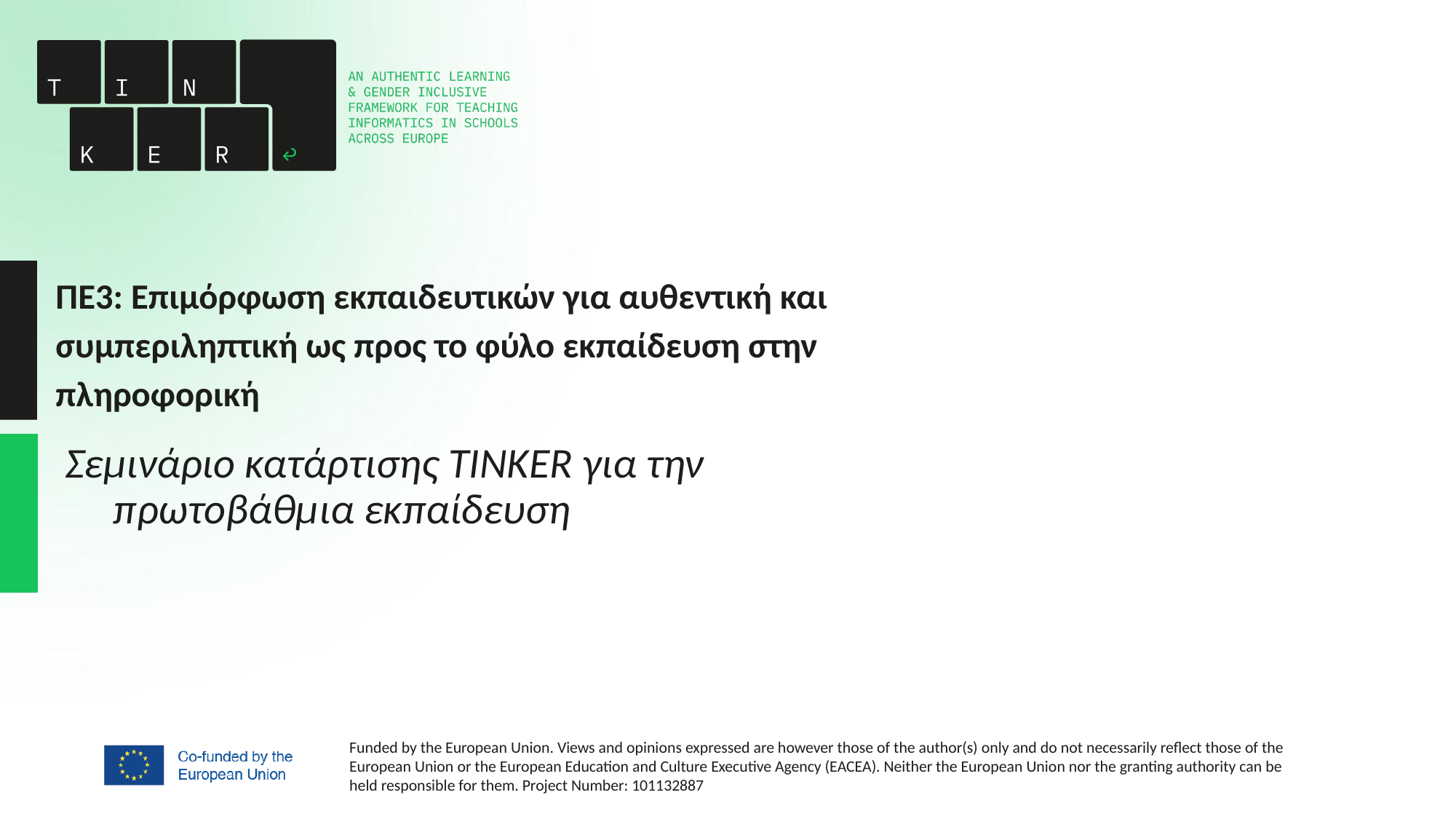

# ΠΕ3: Επιμόρφωση εκπαιδευτικών για αυθεντική και συμπεριληπτική ως προς το φύλο εκπαίδευση στην πληροφορική
Σεμινάριο κατάρτισης TINKER για την πρωτοβάθμια εκπαίδευση